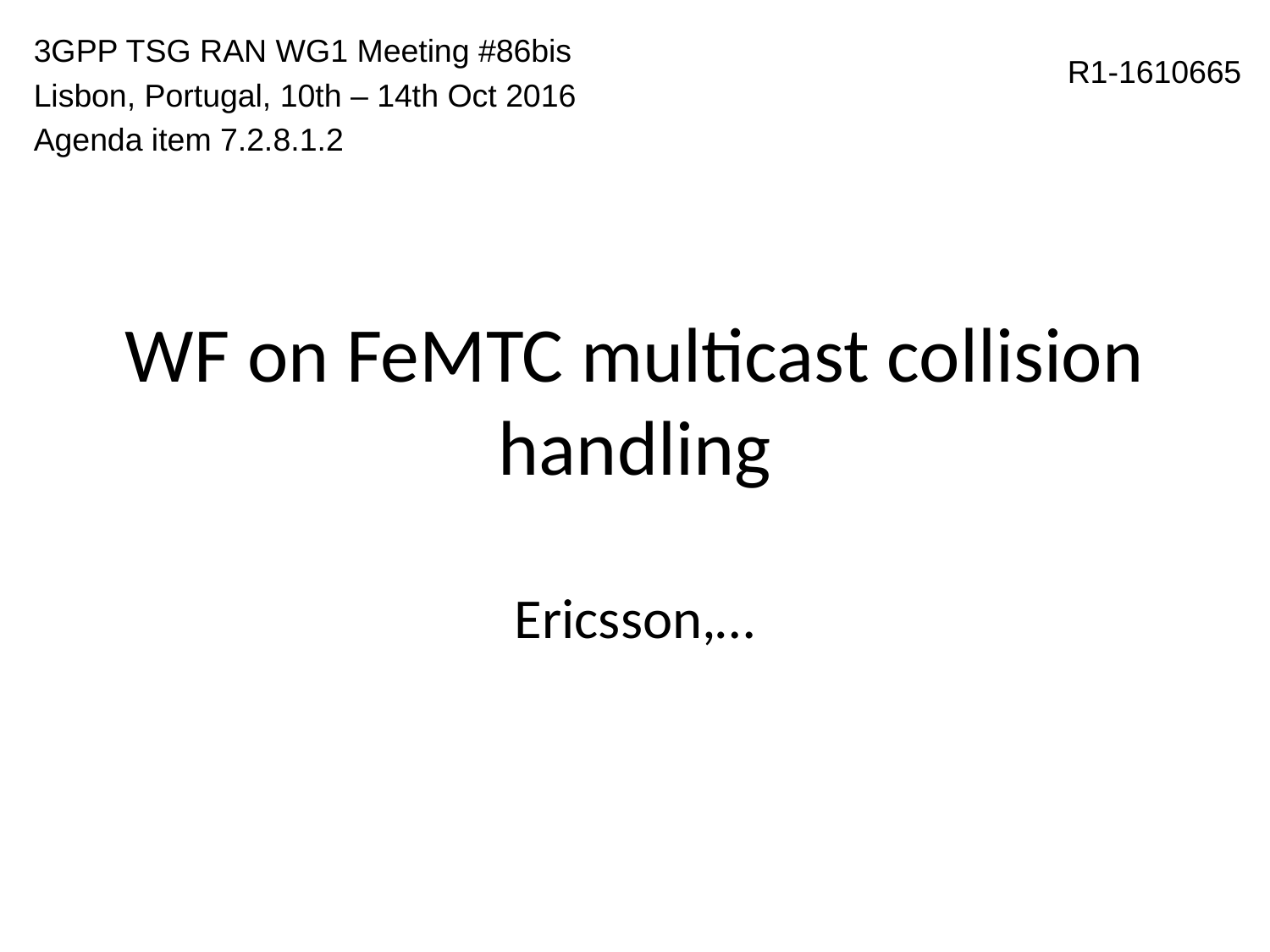

3GPP TSG RAN WG1 Meeting #86bis
Lisbon, Portugal, 10th – 14th Oct 2016
Agenda item 7.2.8.1.2
R1-1610665
# WF on FeMTC multicast collision handling
Ericsson,…